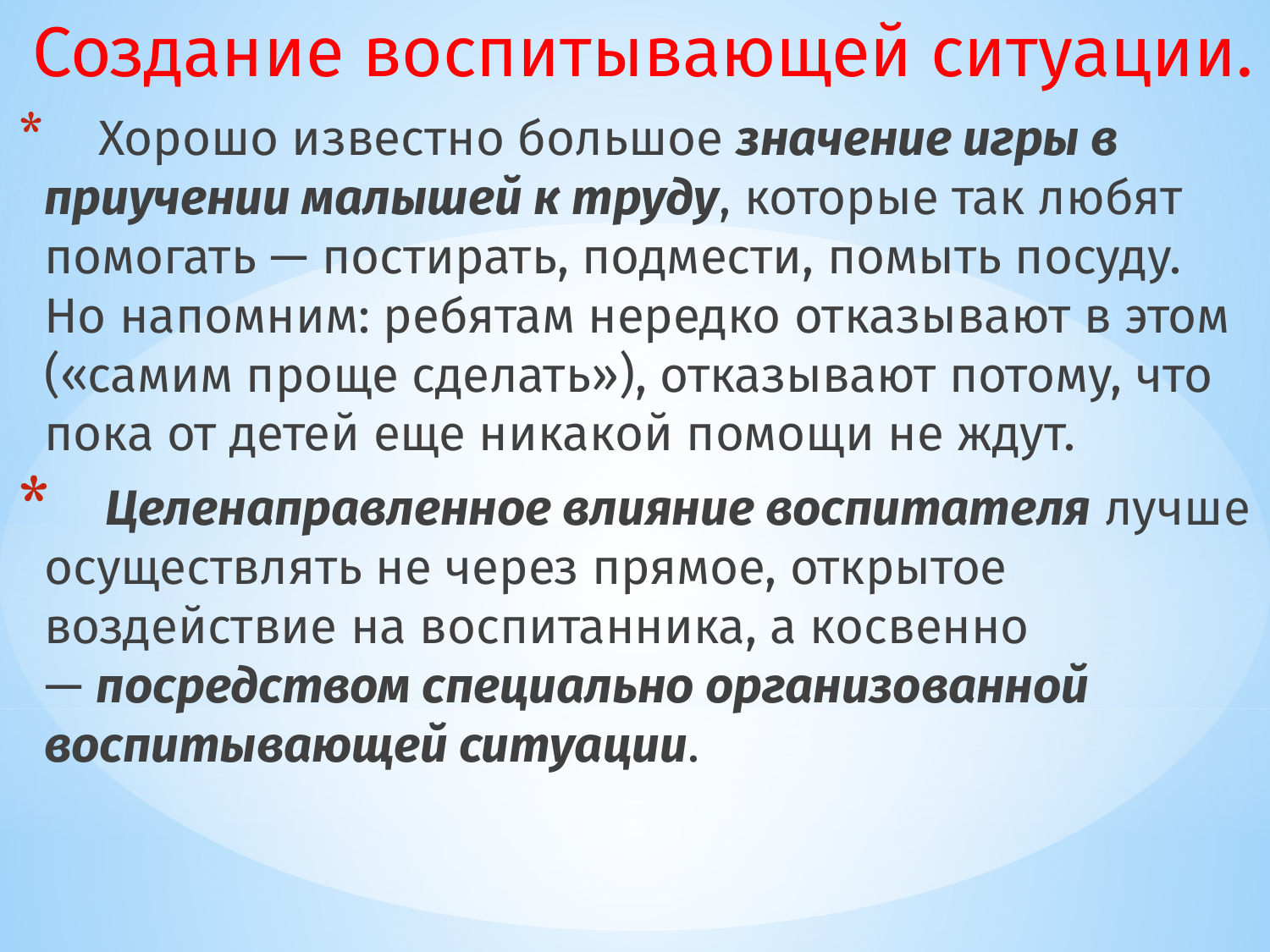

Создание воспитывающей ситуации.
     Хорошо известно большое значение игры в приучении малышей к труду, которые так любят помогать — постирать, подмести, помыть посуду. Но напомним: ребятам нередко отказывают в этом («самим проще сделать»), отказывают потому, что пока от детей еще никакой помощи не ждут.
     Целенаправленное влияние воспитателя лучше осуществлять не через прямое, открытое воздействие на воспитанника, а косвенно — посредством специально организованной воспитывающей ситуации.

#